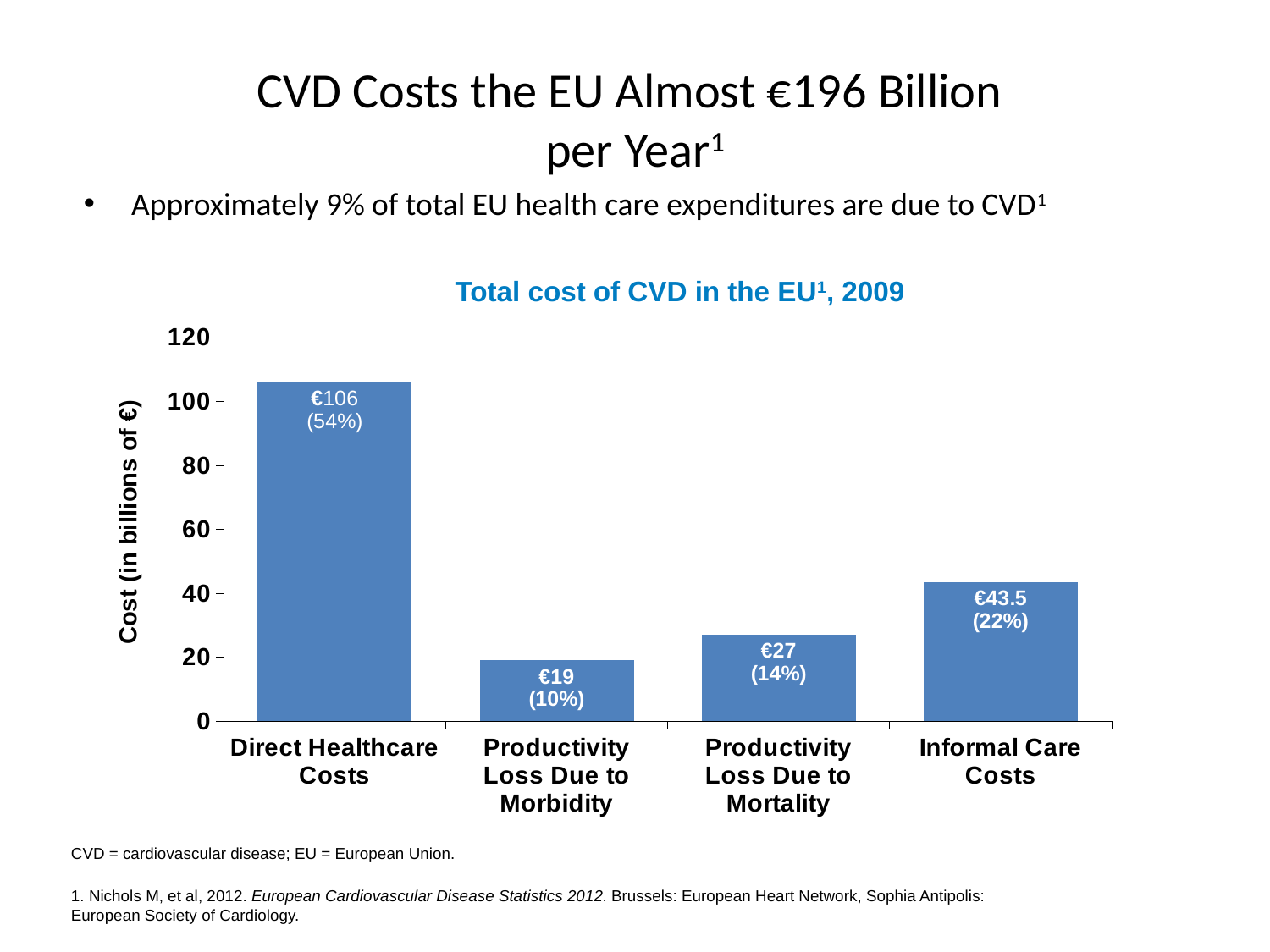

# CVD Costs the EU Almost €196 Billion per Year1
Approximately 9% of total EU health care expenditures are due to CVD1

Total cost of CVD in the EU1, 2009

### Chart

| Category | Cost |
|---|---|
| Direct Healthcare Costs | 106.0 |
| Productivity Loss Due to Morbidity | 19.0 |
| Productivity Loss Due to Mortality | 27.0 |
| Informal Care Costs | 43.5 |
Cost (in billions of €)
CVD = cardiovascular disease; EU = European Union.
1. Nichols M, et al, 2012. European Cardiovascular Disease Statistics 2012. Brussels: European Heart Network, Sophia Antipolis: European Society of Cardiology.